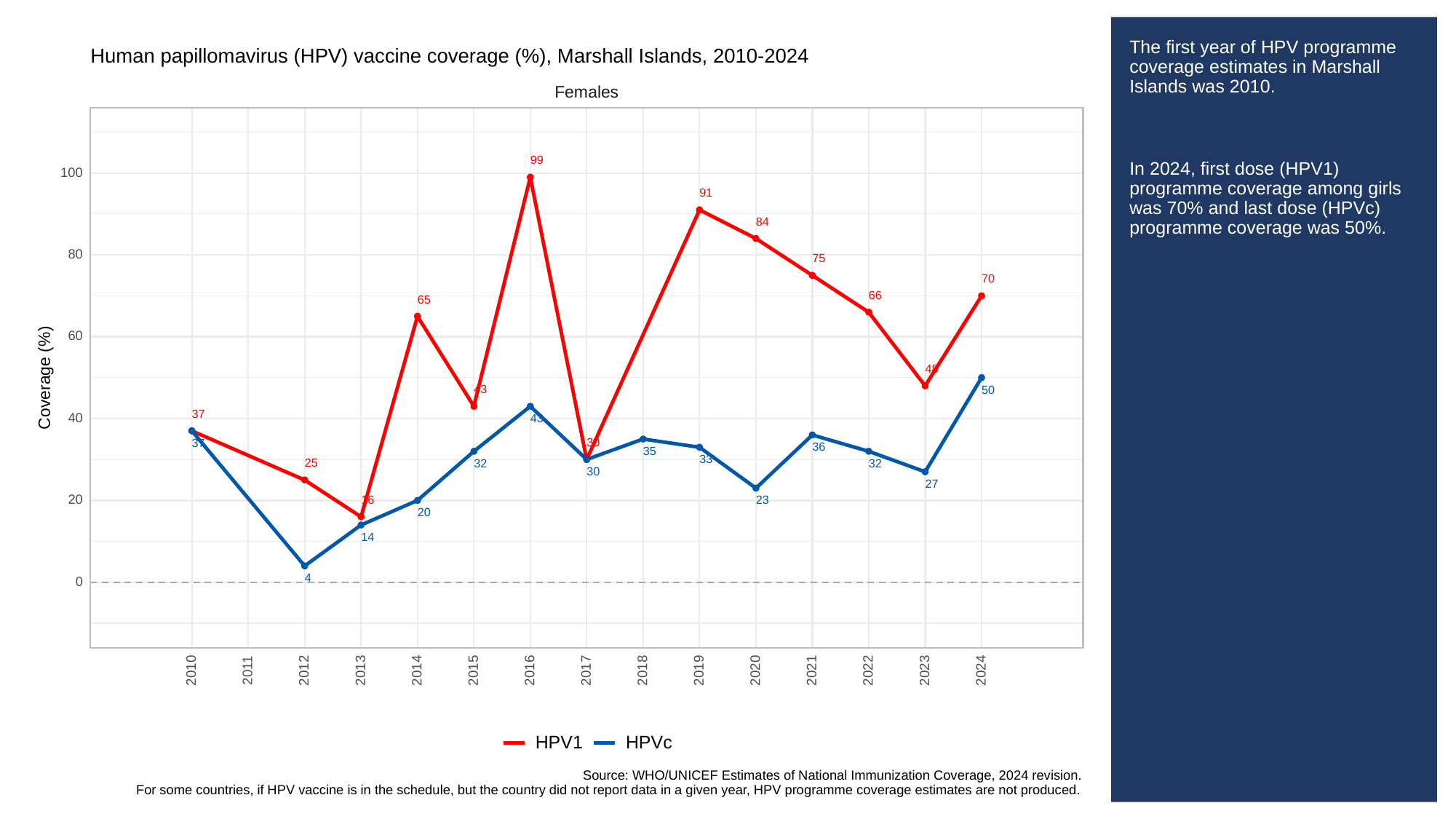

# The first year of HPV programme coverage estimates in Marshall Islands was 2010.

In 2024, first dose (HPV1) programme coverage among girls was 70% and last dose (HPVc) programme coverage was 50%.

Human papillomavirus (HPV) vaccine coverage (%), Marshall Islands, 2010-2024
Females

99
100

91

84

80

75

70
66

65

60

48
Coverage (%)

43
50

37
40
43

30
37
36

35

33

25

32
32
30

27

20
16
23

20

14

4
0

2013
2023
2010
2011
2012
2014
2015
2016
2017
2018
2019
2020
2021
2022
2024
HPVc
HPV1

Source: WHO/UNICEF Estimates of National Immunization Coverage, 2024 revision.
For some countries, if HPV vaccine is in the schedule, but the country did not report data in a given year, HPV programme coverage estimates are not produced.